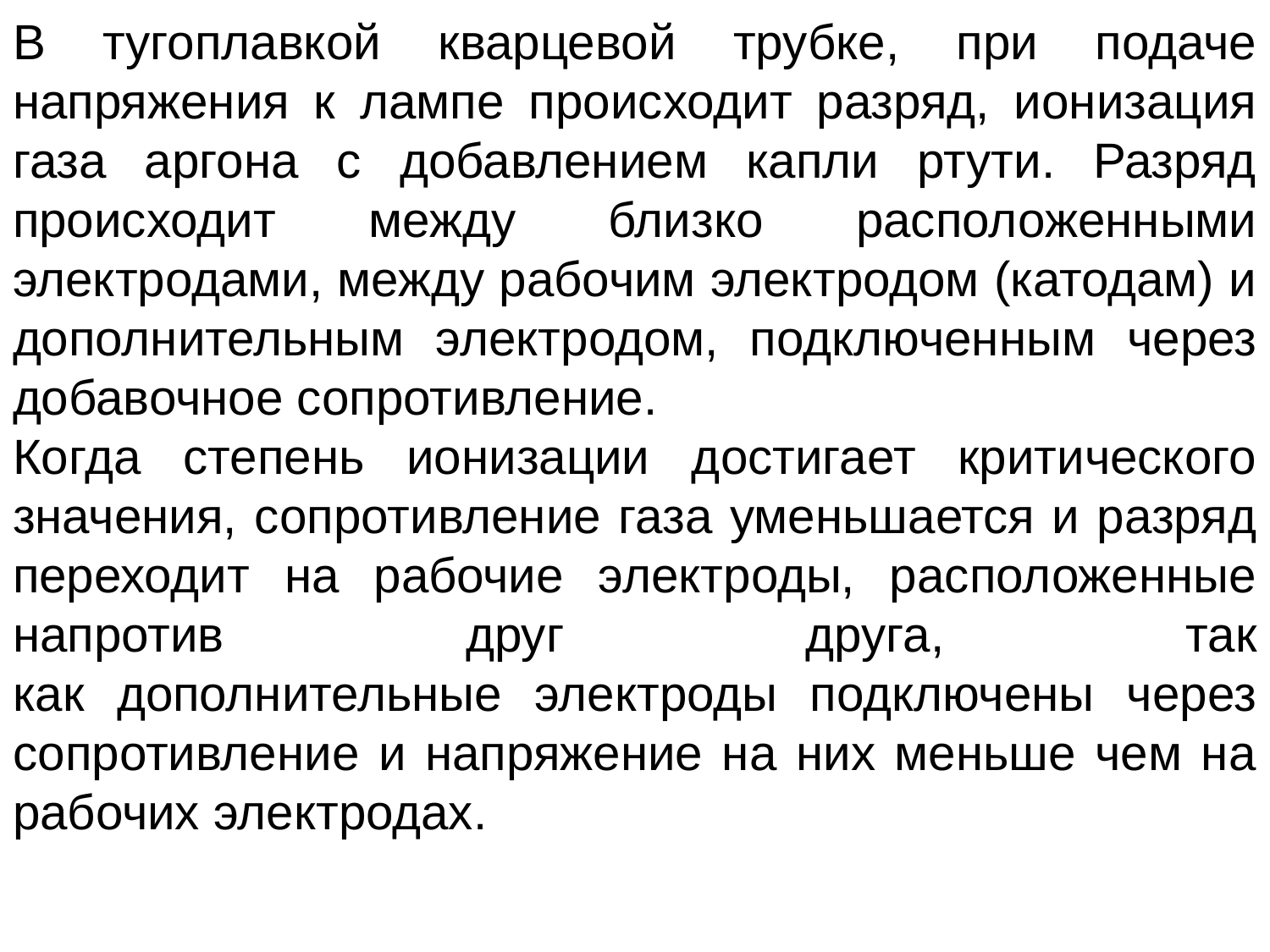

В тугоплавкой кварцевой трубке, при подаче напряжения к лампе происходит разряд, ионизация газа аргона с добавлением капли ртути. Разряд происходит между близко расположенными электродами, между рабочим электродом (катодам) и дополнительным электродом, подключенным через добавочное сопротивление.
Когда степень ионизации достигает критического значения, сопротивление газа уменьшается и разряд переходит на рабочие электроды, расположенные напротив друг друга, так
как дополнительные электроды подключены через сопротивление и напряжение на них меньше чем на рабочих электродах.